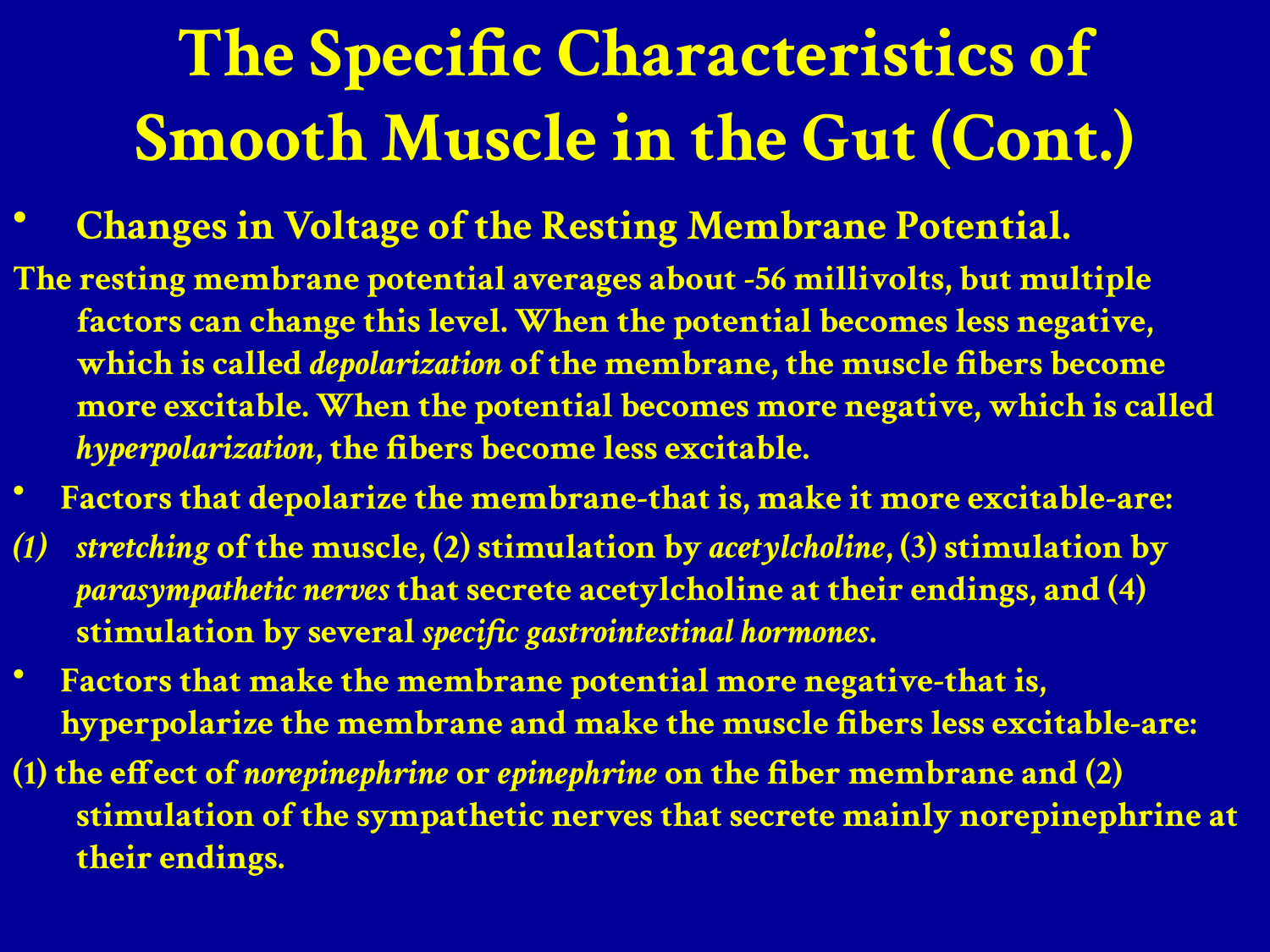

# The Specific Characteristics of Smooth Muscle in the Gut (Cont.)
Changes in Voltage of the Resting Membrane Potential.
The resting membrane potential averages about -56 millivolts, but multiple factors can change this level. When the potential becomes less negative, which is called depolarization of the membrane, the muscle fibers become more excitable. When the potential becomes more negative, which is called hyperpolarization, the fibers become less excitable.
Factors that depolarize the membrane-that is, make it more excitable-are:
stretching of the muscle, (2) stimulation by acetylcholine, (3) stimulation by parasympathetic nerves that secrete acetylcholine at their endings, and (4) stimulation by several specific gastrointestinal hormones.
Factors that make the membrane potential more negative-that is, hyperpolarize the membrane and make the muscle fibers less excitable-are:
(1) the effect of norepinephrine or epinephrine on the fiber membrane and (2) stimulation of the sympathetic nerves that secrete mainly norepinephrine at their endings.